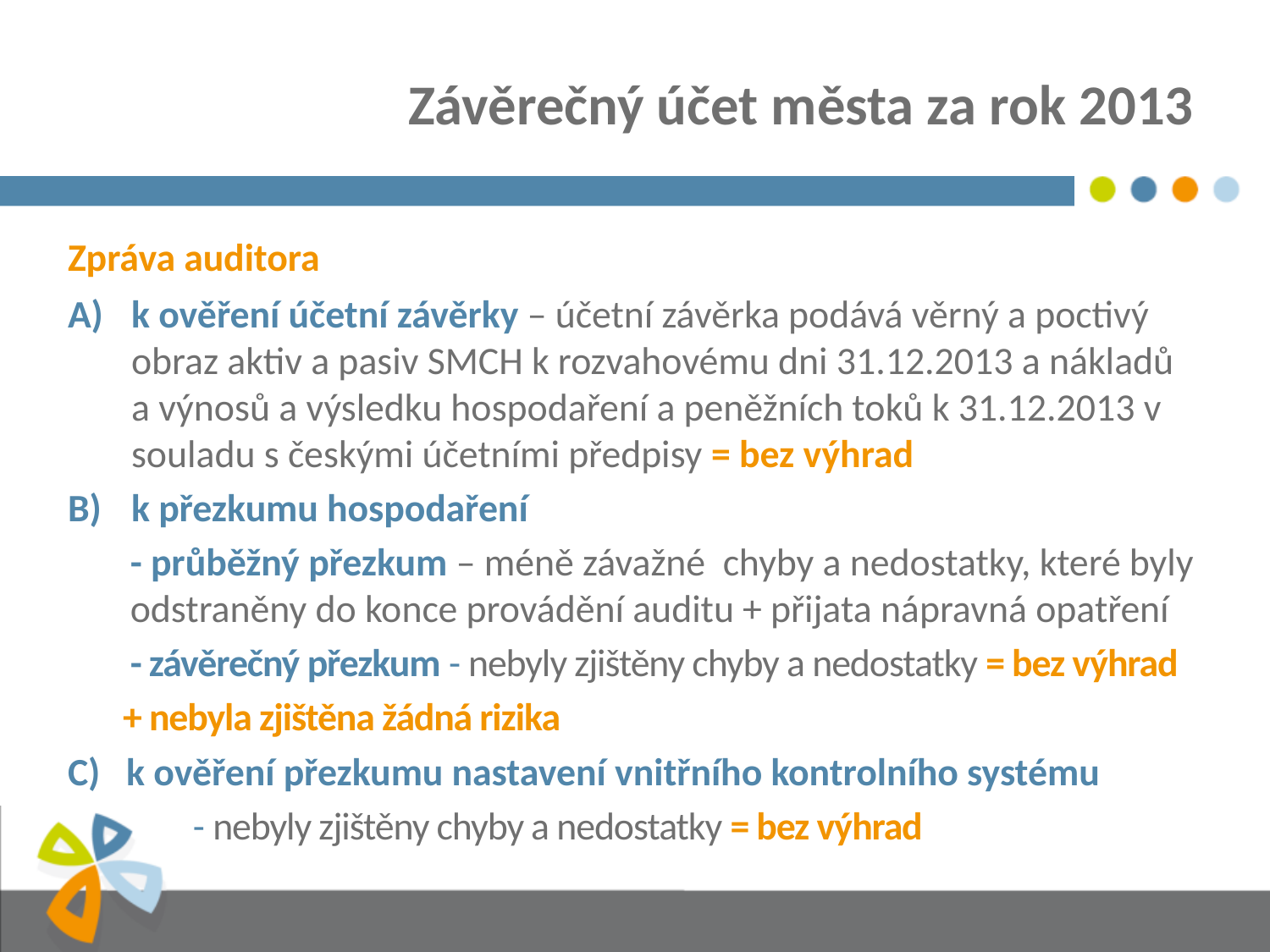

# Závěrečný účet města za rok 2013
Zpráva auditora

k ověření účetní závěrky – účetní závěrka podává věrný a poctivý obraz aktiv a pasiv SMCH k rozvahovému dni 31.12.2013 a nákladů    a výnosů a výsledku hospodaření a peněžních toků k 31.12.2013 v souladu s českými účetními předpisy = bez výhrad
k přezkumu hospodaření
- průběžný přezkum – méně závažné  chyby a nedostatky, které byly odstraněny do konce provádění auditu + přijata nápravná opatření
- závěrečný přezkum - nebyly zjištěny chyby a nedostatky = bez výhrad
       + nebyla zjištěna žádná rizika
C)   k ověření přezkumu nastavení vnitřního kontrolního systému
                - nebyly zjištěny chyby a nedostatky = bez výhrad